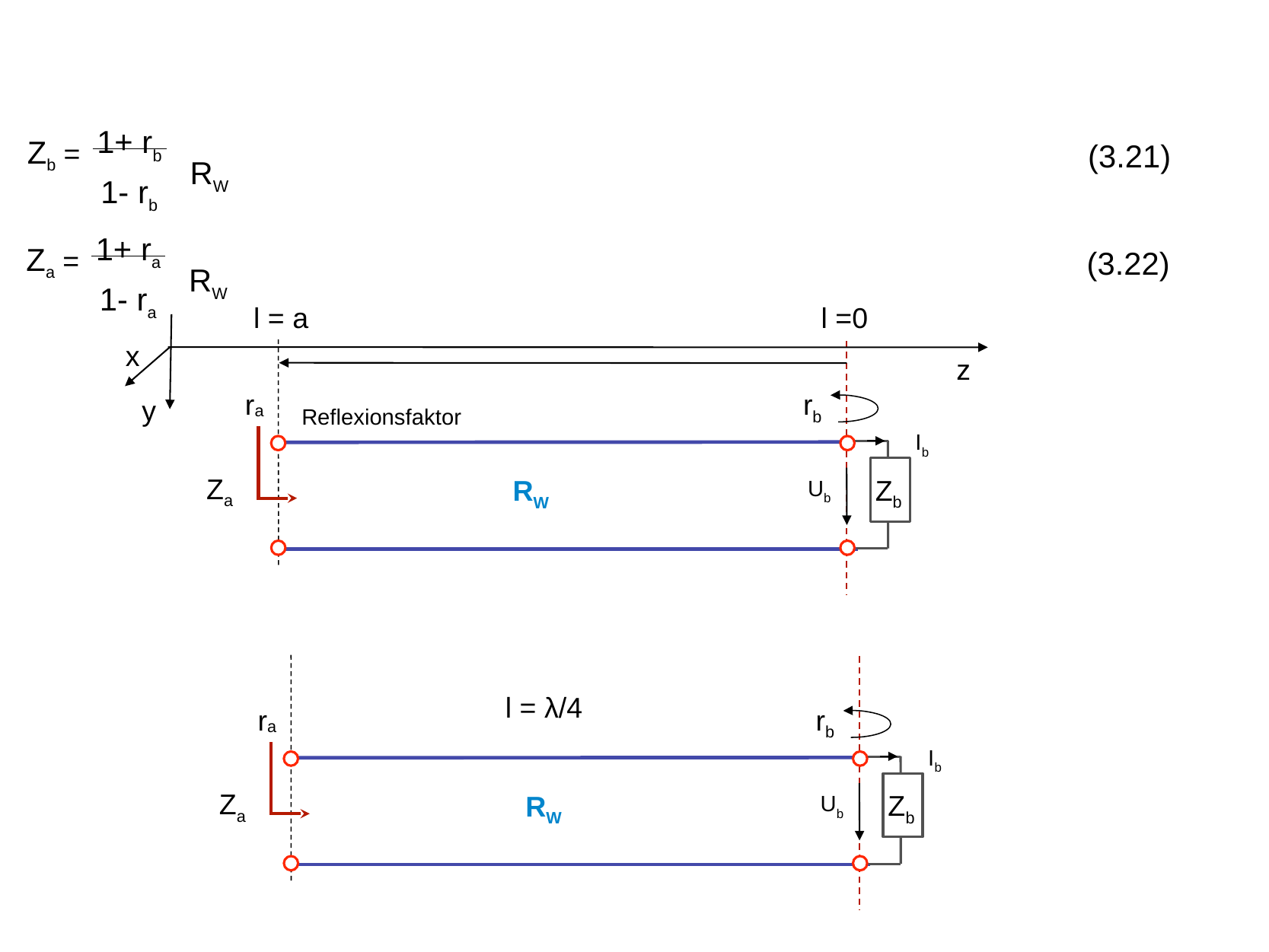

1+ rb
(3.21)
RW
Zb =
1‑ rb

1+ ra
(3.22)
RW
Za =
1‑ ra

l =0
l = a

x

z

ra
rb
Reflexionsfaktor
y

Ib

Za
Zb
RW
Ub

l = λ/4
ra
rb

Ib

Za
Zb
RW
Ub